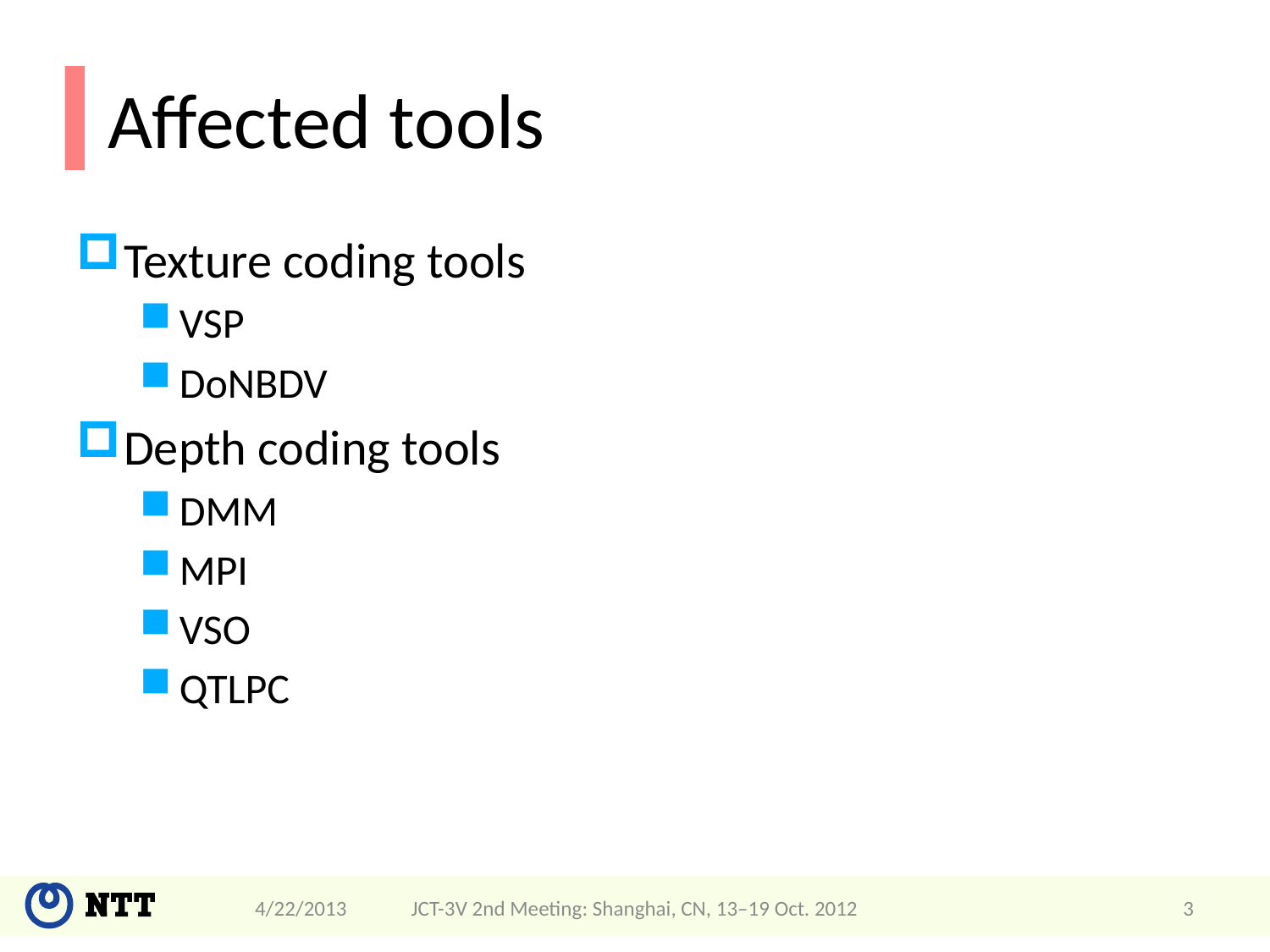

# Affected tools
Texture coding tools
VSP
DoNBDV
Depth coding tools
DMM
MPI
VSO
QTLPC

4/22/2013
JCT-3V 2nd Meeting: Shanghai, CN, 13–19 Oct. 2012
3